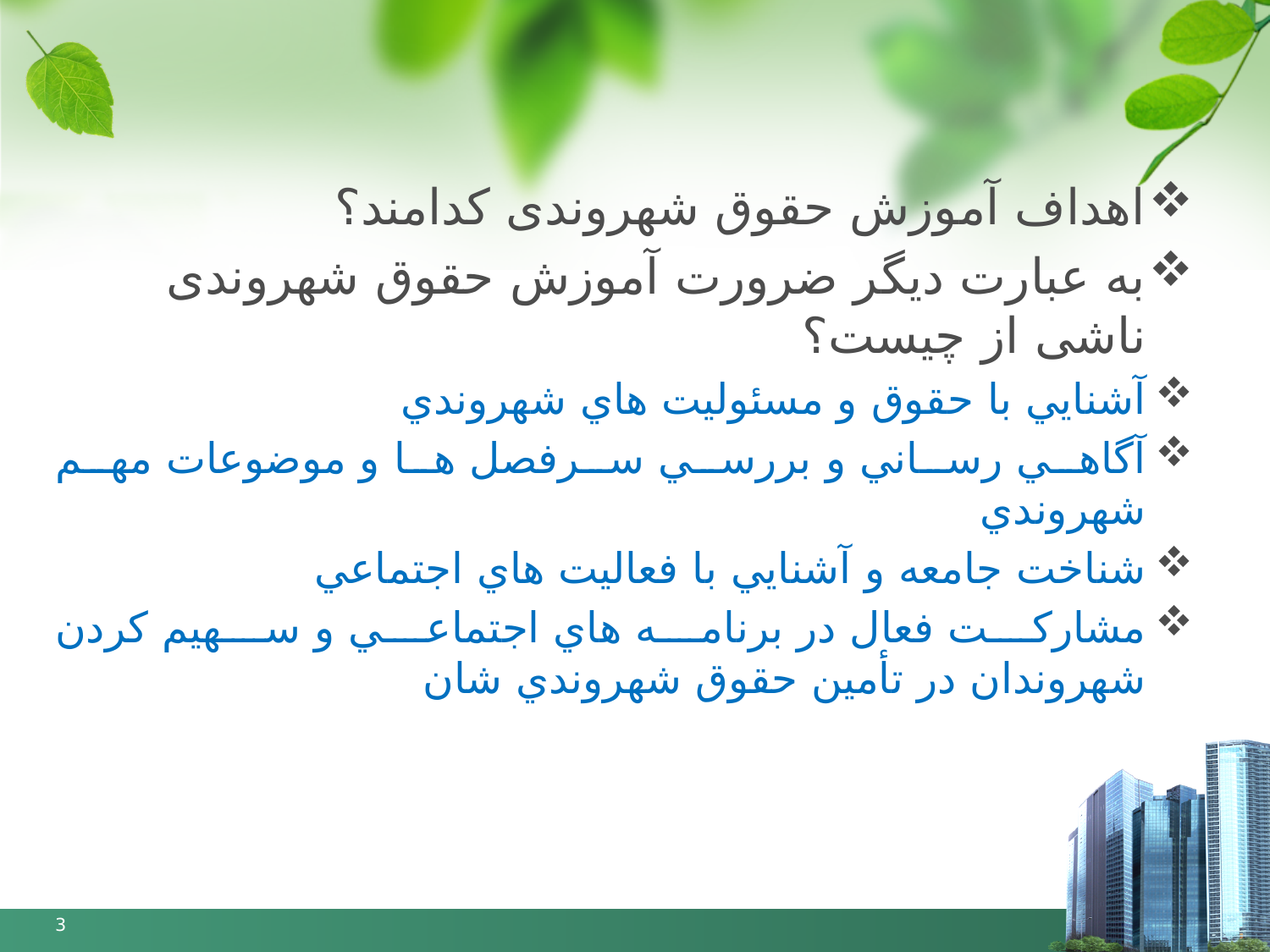

اهداف آموزش حقوق شهروندی کدامند؟
به عبارت دیگر ضرورت آموزش حقوق شهروندی ناشی از چیست؟
آشنايي با حقوق و مسئوليت هاي شهروندي
آگاهي رساني و بررسي سرفصل ها و موضوعات مهم شهروندي
شناخت جامعه و آشنايي با فعاليت هاي اجتماعي
مشاركت فعال در برنامه هاي اجتماعي و سهيم كردن شهروندان در تأمين حقوق شهروندي شان

3